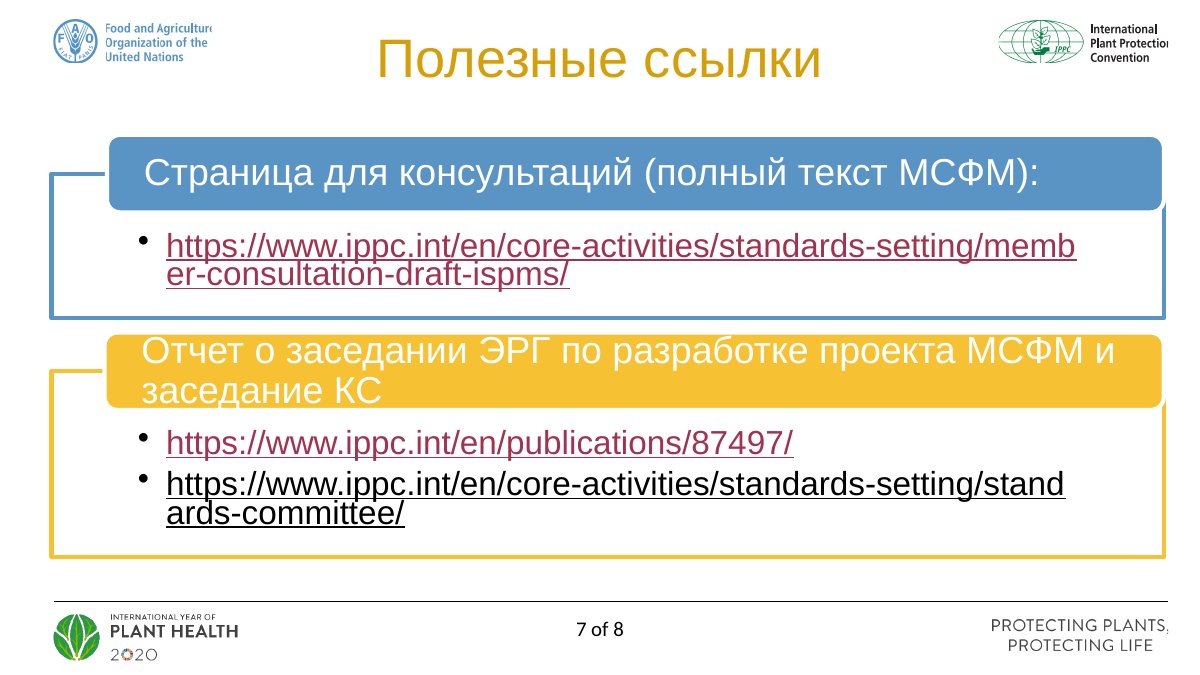

Полезные ссылки
https://www.ippc.int/en/core-activities/standards-setting/member-consultation-draft-ispms/
Страница для консультаций (полный текст МСФМ):
https://www.ippc.int/en/publications/87497/
https://www.ippc.int/en/core-activities/standards-setting/standards-committee/
Отчет о заседании ЭРГ по разработке проекта МСФМ и заседание КС
7 of 8